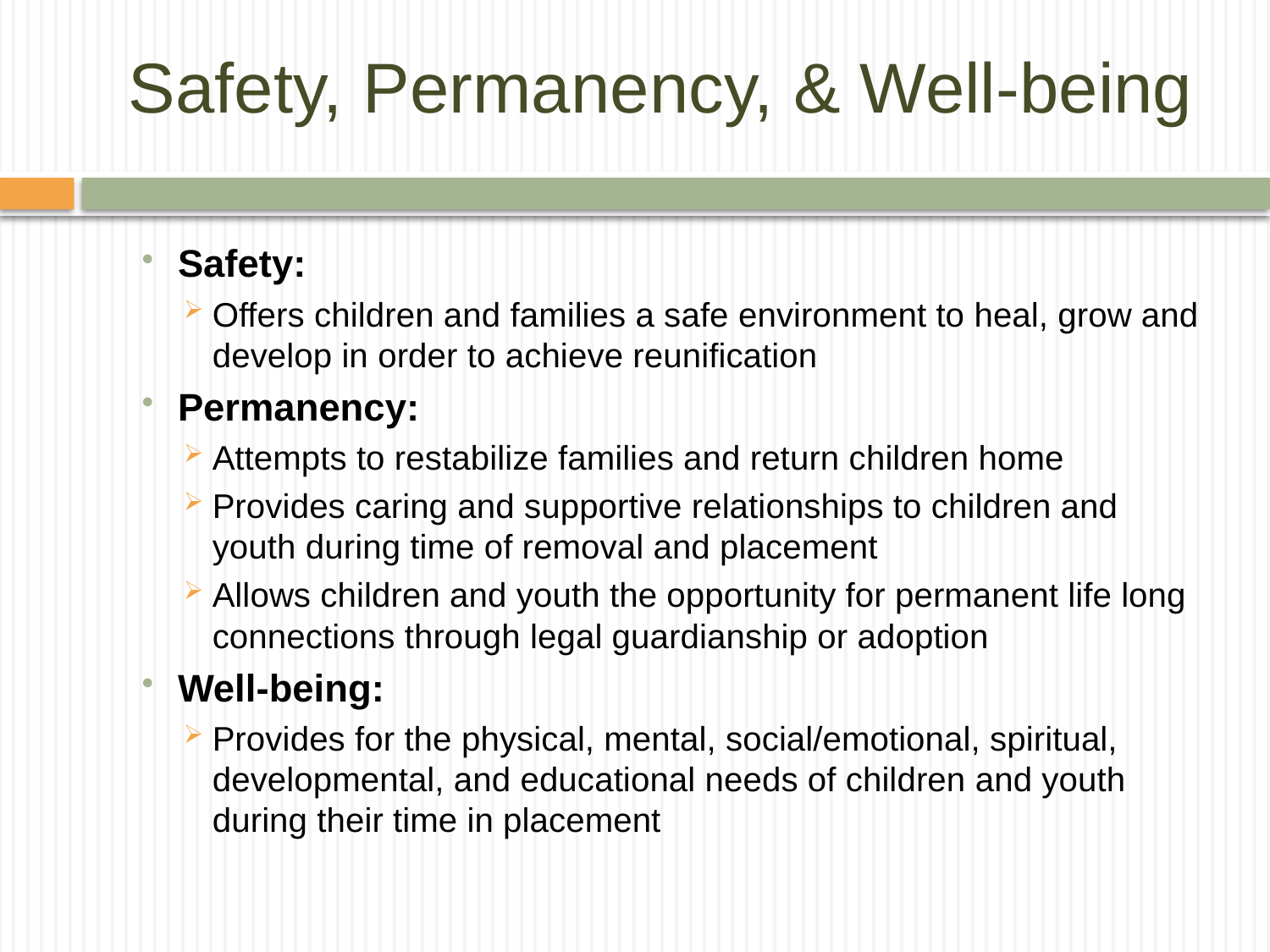

# Safety, Permanency, & Well-being
Safety:
Offers children and families a safe environment to heal, grow and develop in order to achieve reunification
Permanency:
Attempts to restabilize families and return children home
Provides caring and supportive relationships to children and youth during time of removal and placement
Allows children and youth the opportunity for permanent life long connections through legal guardianship or adoption
Well-being:
Provides for the physical, mental, social/emotional, spiritual, developmental, and educational needs of children and youth during their time in placement